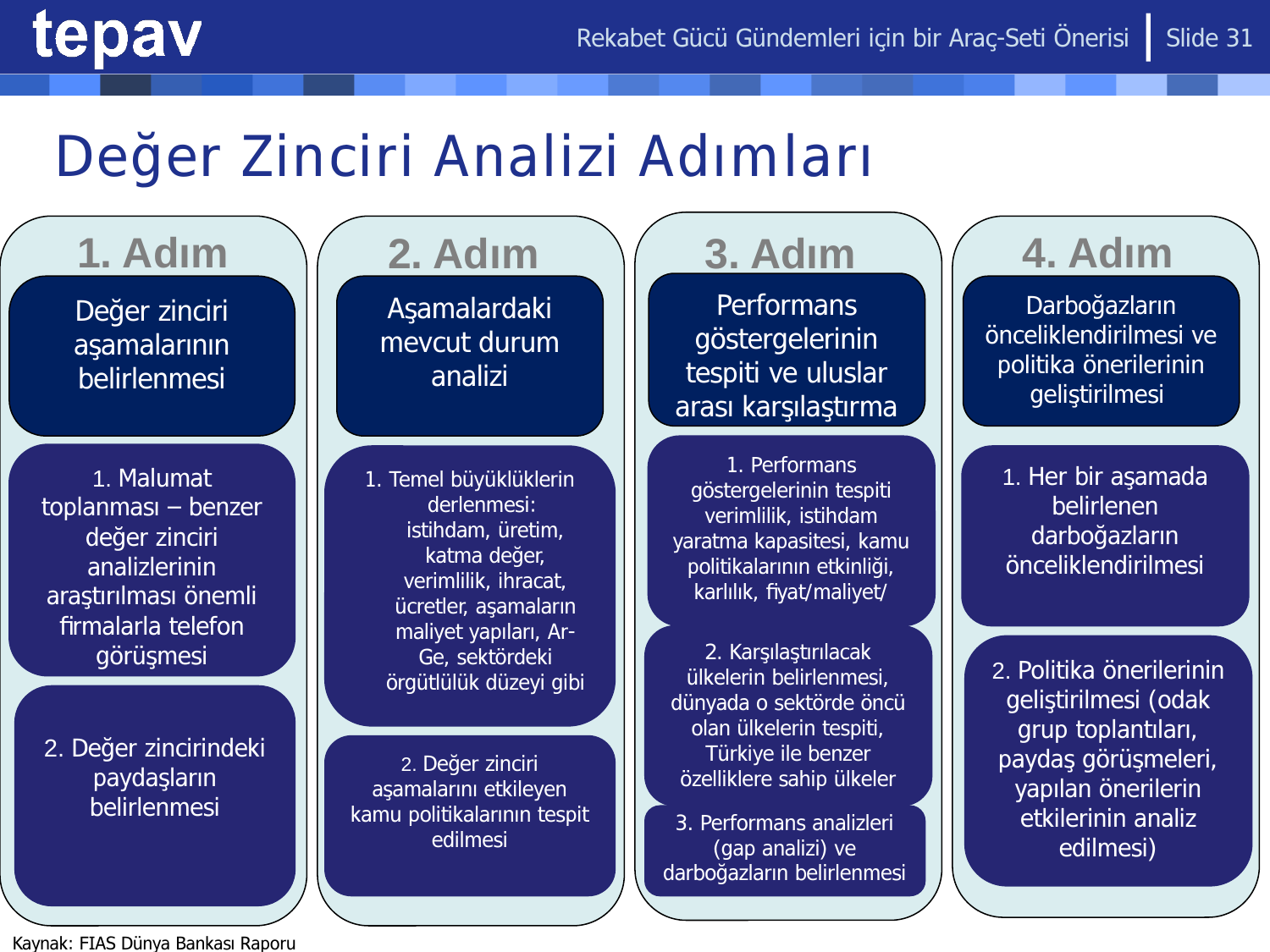

Rekabet Gücü Gündemleri için bir Araç-Seti Önerisi
Slide 31
# Değer Zinciri Analizi Adımları

3. Adım
Performans göstergelerinin tespiti ve uluslar arası karşılaştırma
1. Performans göstergelerinin tespiti verimlilik, istihdam yaratma kapasitesi, kamu politikalarının etkinliği, karlılık, fiyat/maliyet/

2. Karşılaştırılacak ülkelerin belirlenmesi, dünyada o sektörde öncü olan ülkelerin tespiti, Türkiye ile benzer özelliklere sahip ülkeler

1. Adım

2. Adım

4. Adım
Değer zinciri aşamalarının belirlenmesi
Aşamalardaki mevcut durum analizi
Darboğazların önceliklendirilmesi ve politika önerilerinin geliştirilmesi
1. Malumat toplanması – benzer değer zinciri analizlerinin araştırılması önemli firmalarla telefon görüşmesi
1. Temel büyüklüklerin derlenmesi:  istihdam, üretim, katma değer, verimlilik, ihracat, ücretler, aşamaların maliyet yapıları, Ar-Ge, sektördeki örgütlülük düzeyi gibi

1. Her bir aşamada belirlenen darboğazların önceliklendirilmesi
2. Politika önerilerinin geliştirilmesi (odak grup toplantıları, paydaş görüşmeleri, yapılan önerilerin etkilerinin analiz edilmesi)

2. Değer zincirindeki paydaşların belirlenmesi
2. Değer zinciri aşamalarını etkileyen kamu politikalarının tespit edilmesi

3. Performans analizleri (gap analizi) ve darboğazların belirlenmesi
Kaynak: FIAS Dünya Bankası Raporu